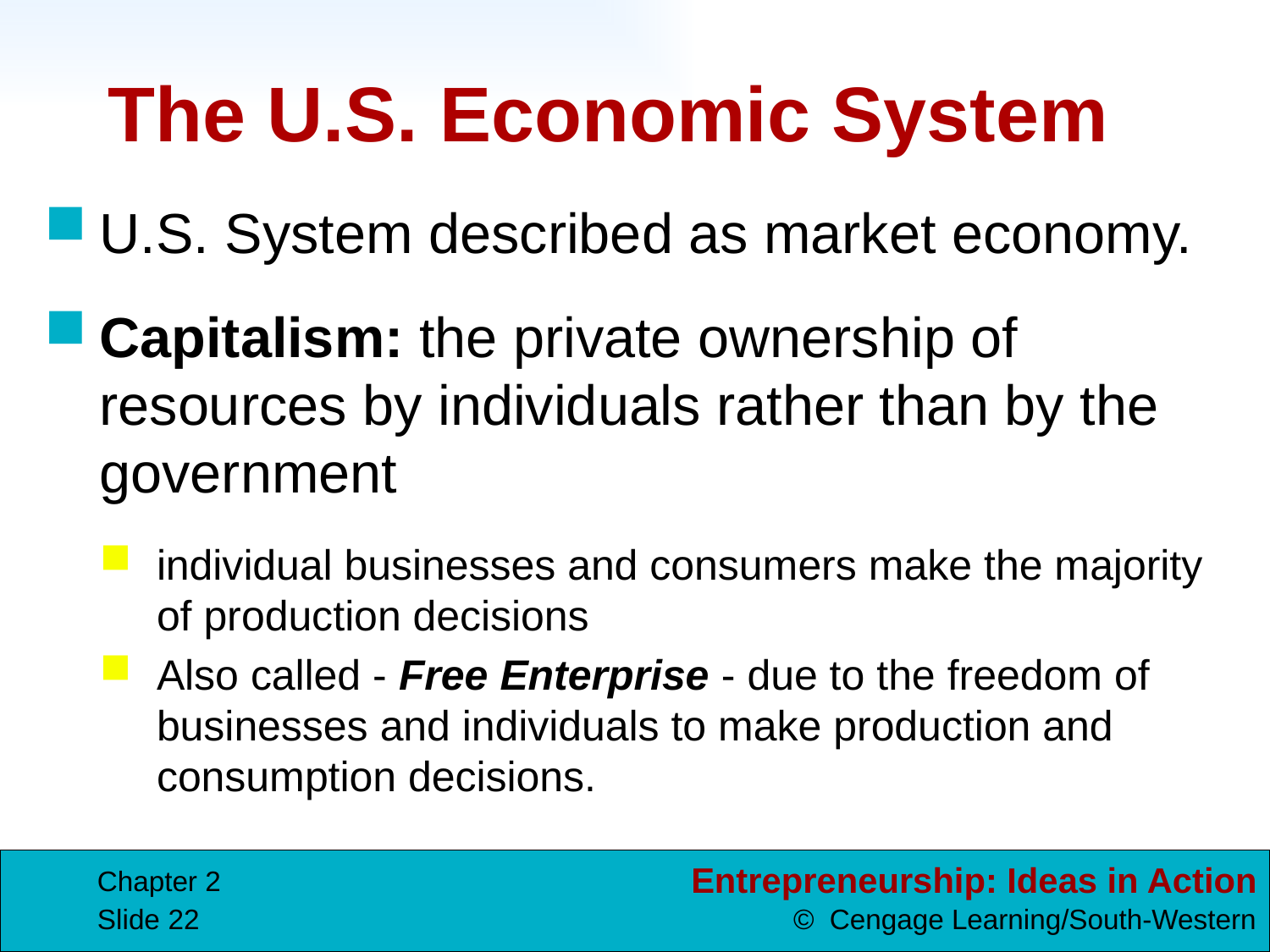

# The U.S. Economic System
U.S. System described as market economy.
Capitalism: the private ownership of resources by individuals rather than by the government
individual businesses and consumers make the majority of production decisions
Also called - Free Enterprise - due to the freedom of businesses and individuals to make production and consumption decisions.
Chapter 2
Slide 22